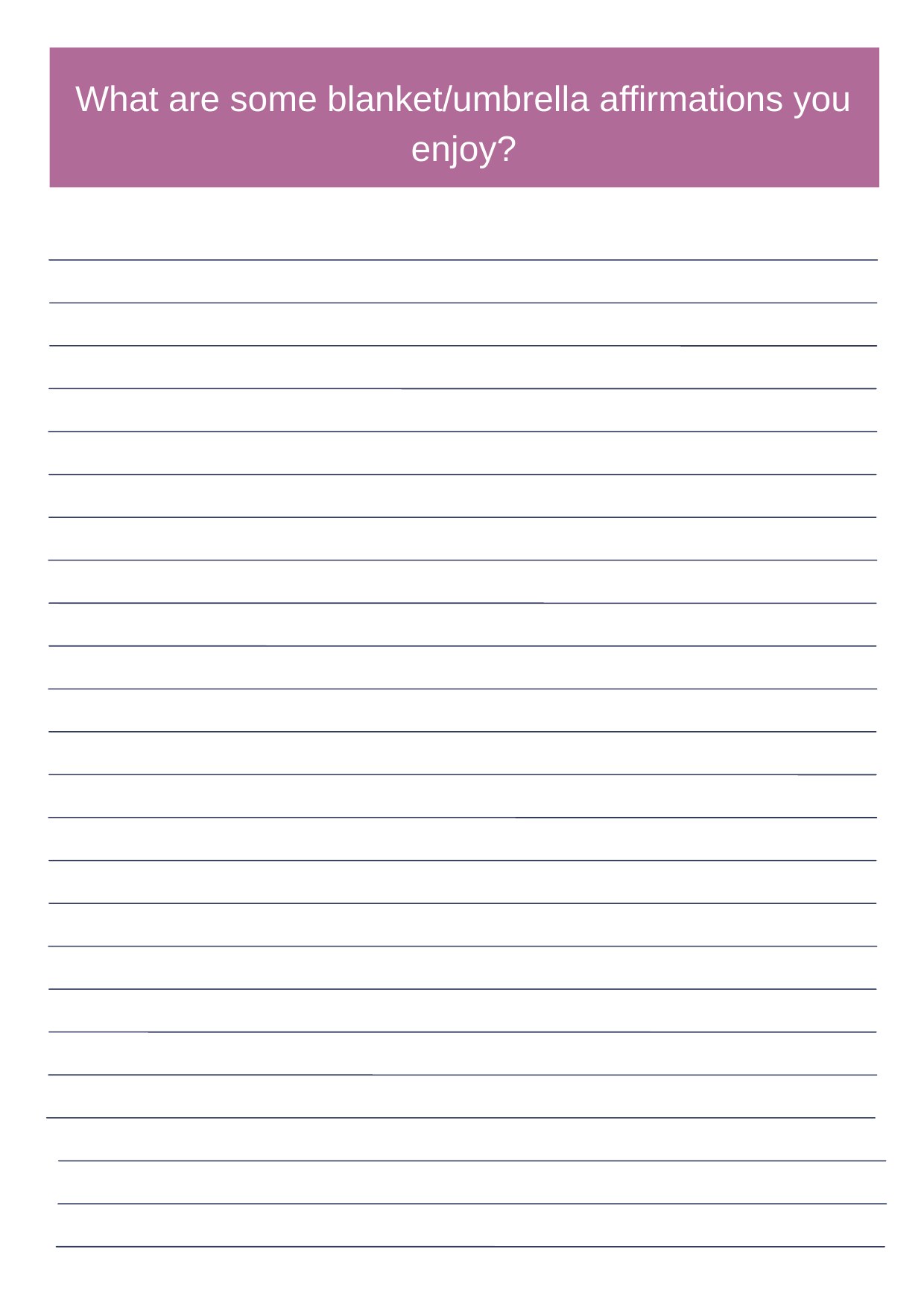

What are some blanket/umbrella affirmations you enjoy?